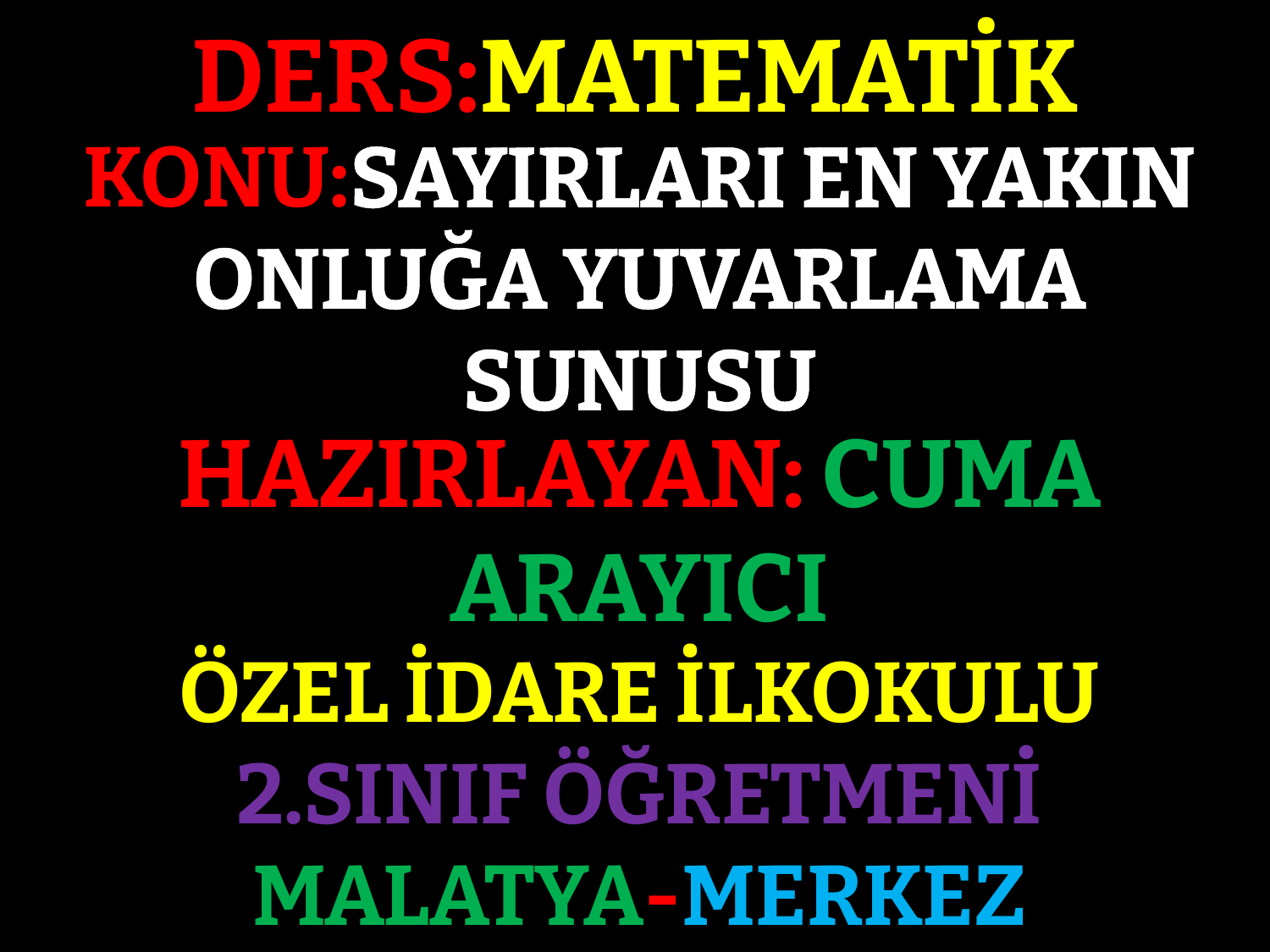

DERS:MATEMATİK
KONU:SAYIRLARI EN YAKIN ONLUĞA YUVARLAMA SUNUSU
#
HAZIRLAYAN: CUMA ARAYICI
ÖZEL İDARE İLKOKULU
2.SINIF ÖĞRETMENİ
MALATYA-MERKEZ